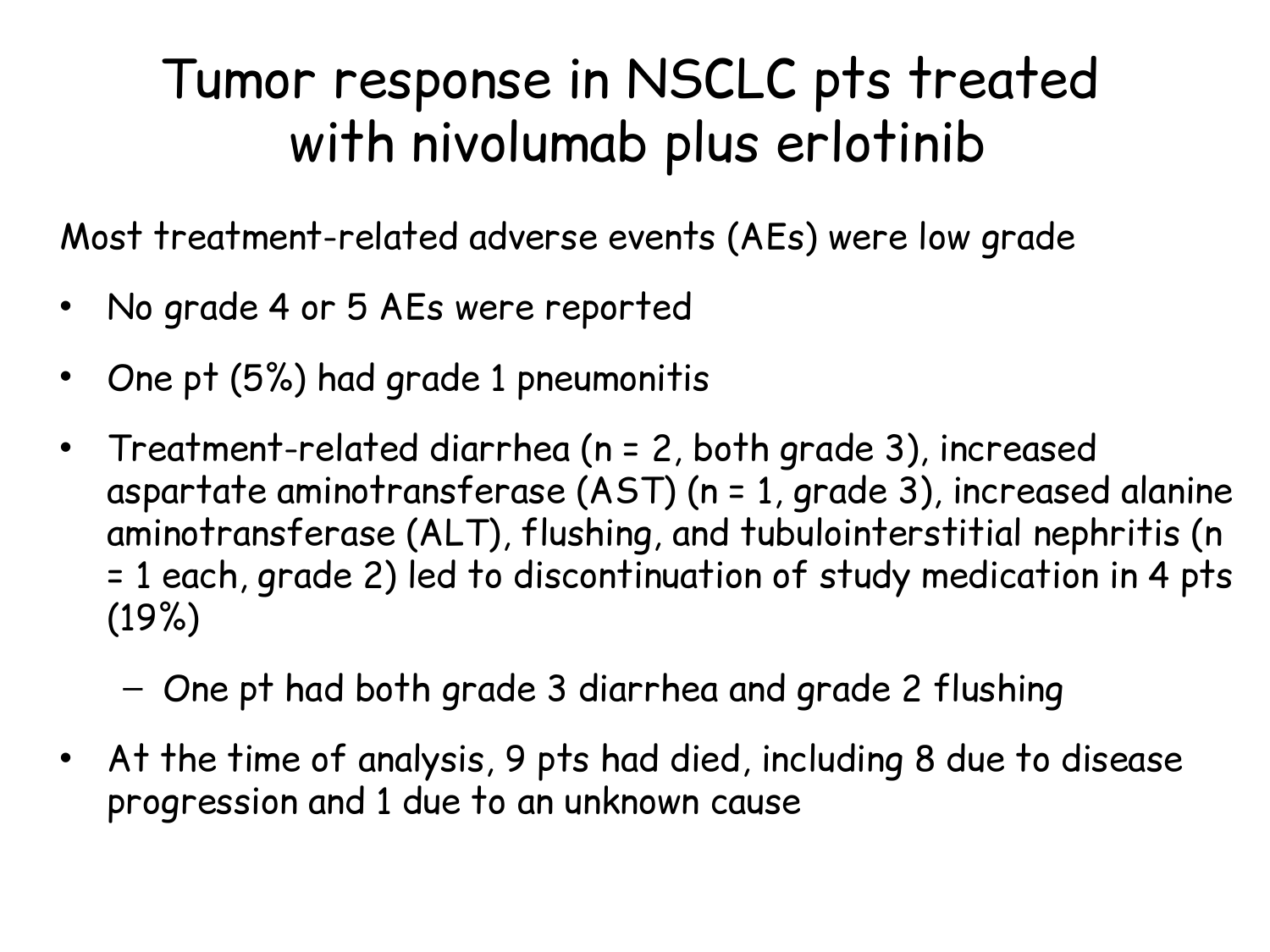

# Tumor response in NSCLC pts treated with nivolumab plus erlotinib
Most treatment-related adverse events (AEs) were low grade
No grade 4 or 5 AEs were reported
One pt (5%) had grade 1 pneumonitis
Treatment-related diarrhea (n = 2, both grade 3), increased aspartate aminotransferase (AST) (n = 1, grade 3), increased alanine aminotransferase (ALT), flushing, and tubulointerstitial nephritis (n = 1 each, grade 2) led to discontinuation of study medication in 4 pts (19%)
One pt had both grade 3 diarrhea and grade 2 flushing
At the time of analysis, 9 pts had died, including 8 due to disease progression and 1 due to an unknown cause
15